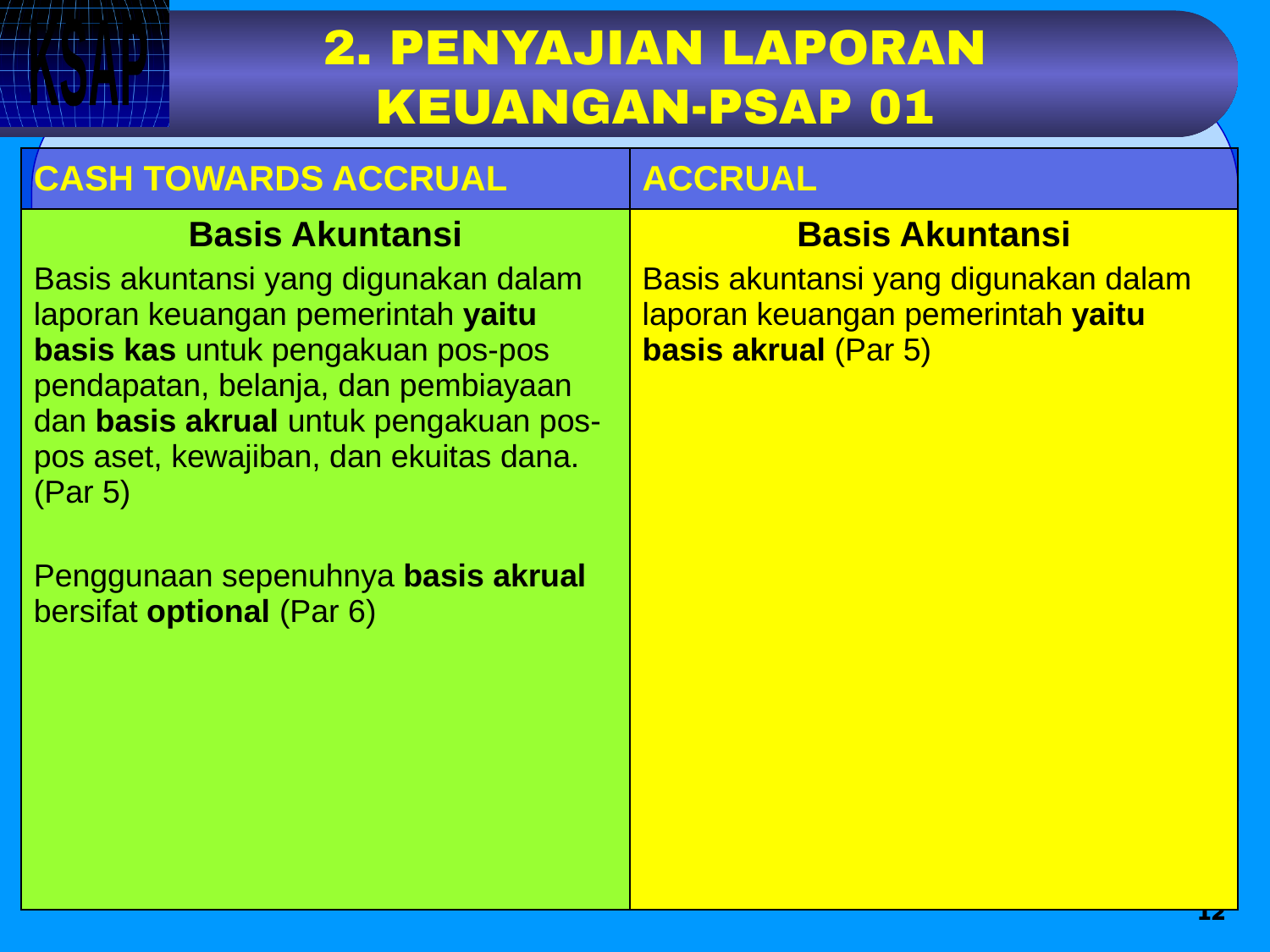

# 2. PENYAJIAN LAPORAN KEUANGAN-PSAP 01
| CASH TOWARDS ACCRUAL | ACCRUAL |
| --- | --- |
| Basis Akuntansi Basis akuntansi yang digunakan dalam laporan keuangan pemerintah yaitu basis kas untuk pengakuan pos-pos pendapatan, belanja, dan pembiayaan dan basis akrual untuk pengakuan pos-pos aset, kewajiban, dan ekuitas dana.(Par 5) Penggunaan sepenuhnya basis akrual bersifat optional (Par 6) | Basis Akuntansi Basis akuntansi yang digunakan dalam laporan keuangan pemerintah yaitu basis akrual (Par 5) |
12